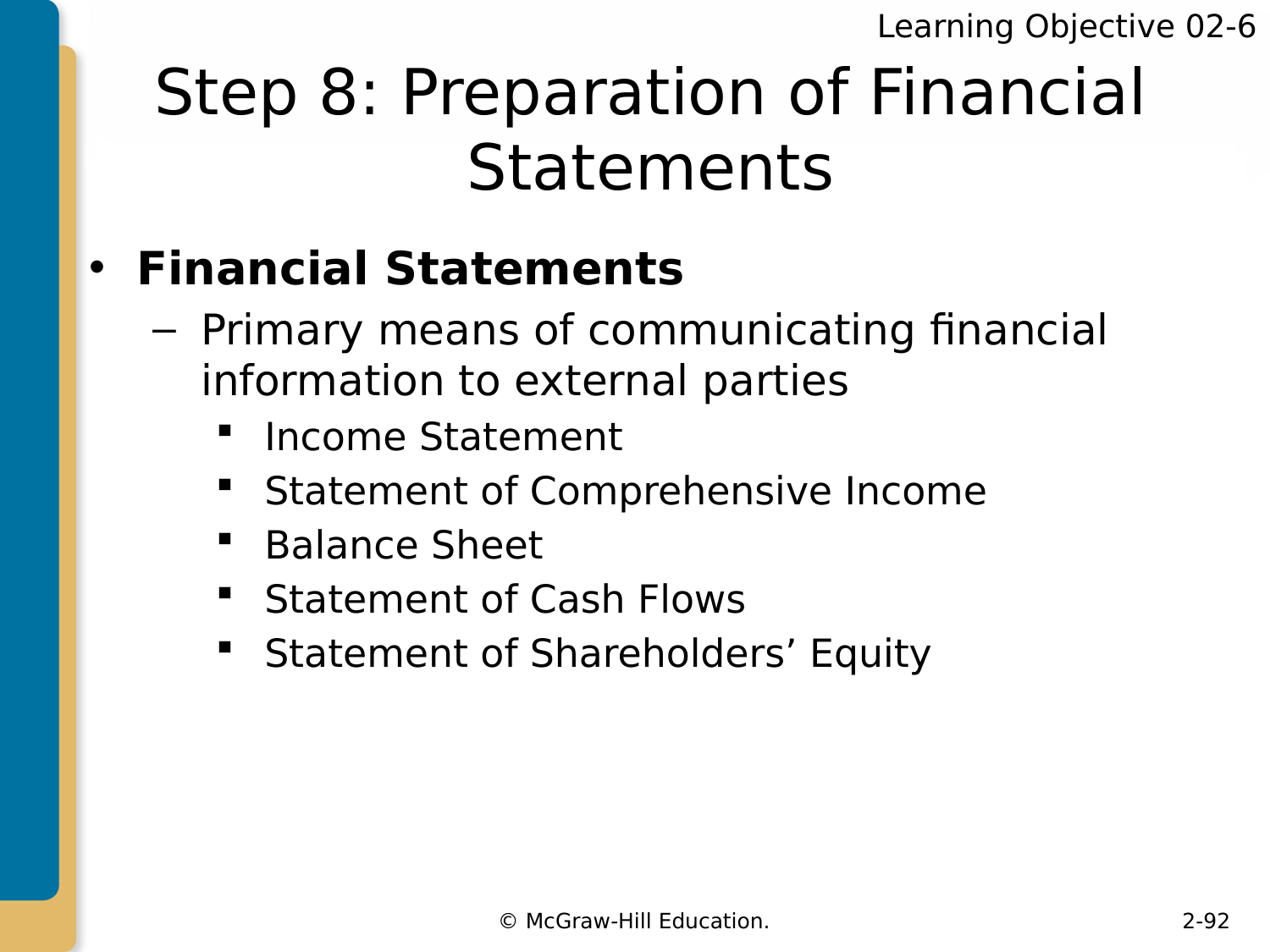

Learning Objective 02-6
# Step 8: Preparation of Financial Statements
Financial Statements
Primary means of communicating financial information to external parties
Income Statement
Statement of Comprehensive Income
Balance Sheet
Statement of Cash Flows
Statement of Shareholders’ Equity